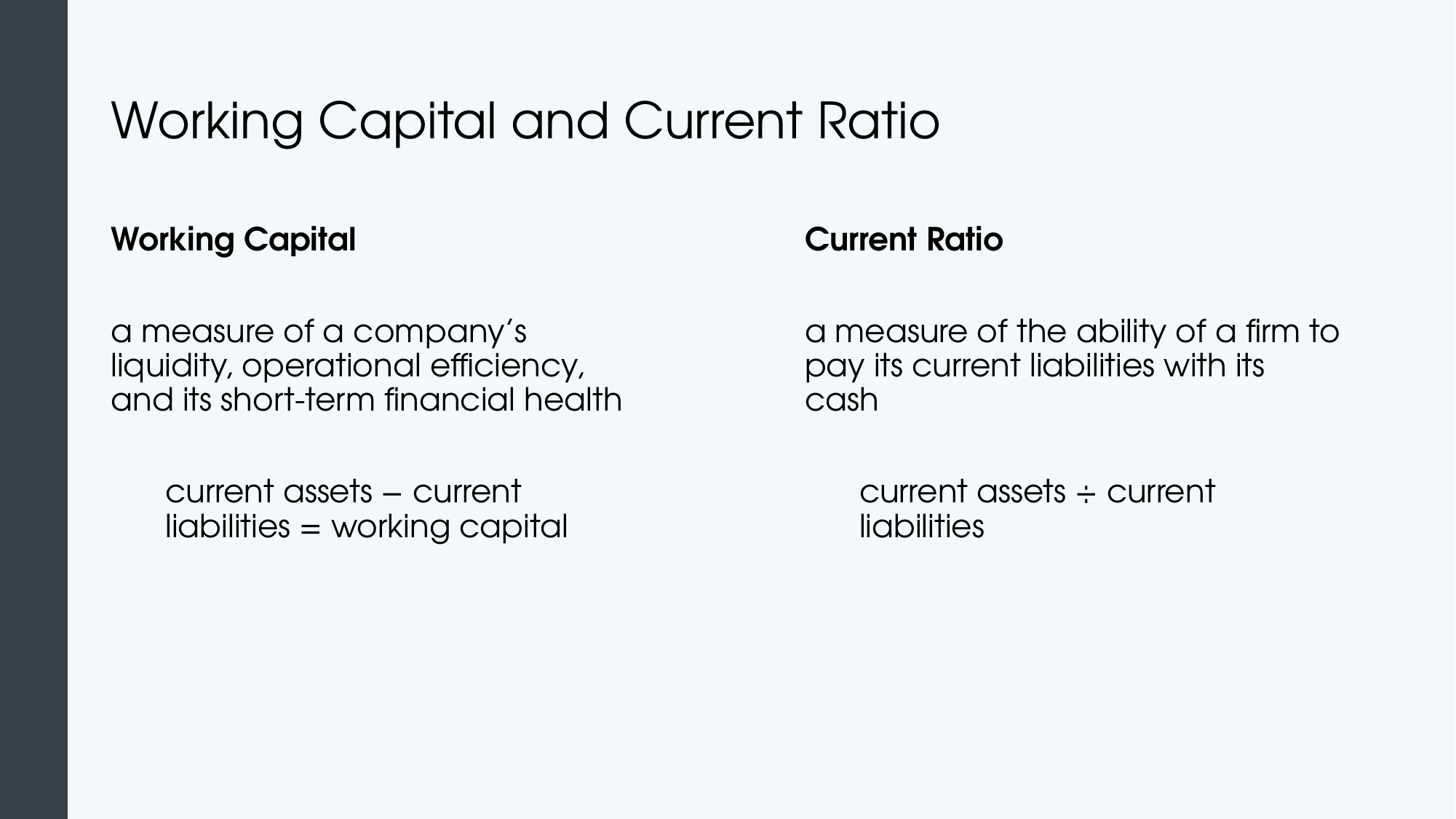

# Working Capital and Current Ratio
Working Capital

a measure of a company’s liquidity, operational efficiency, and its short-term financial health

current assets − current liabilities = working capital

Current Ratio

a measure of the ability of a firm to pay its current liabilities with its cash

current assets ÷ current liabilities